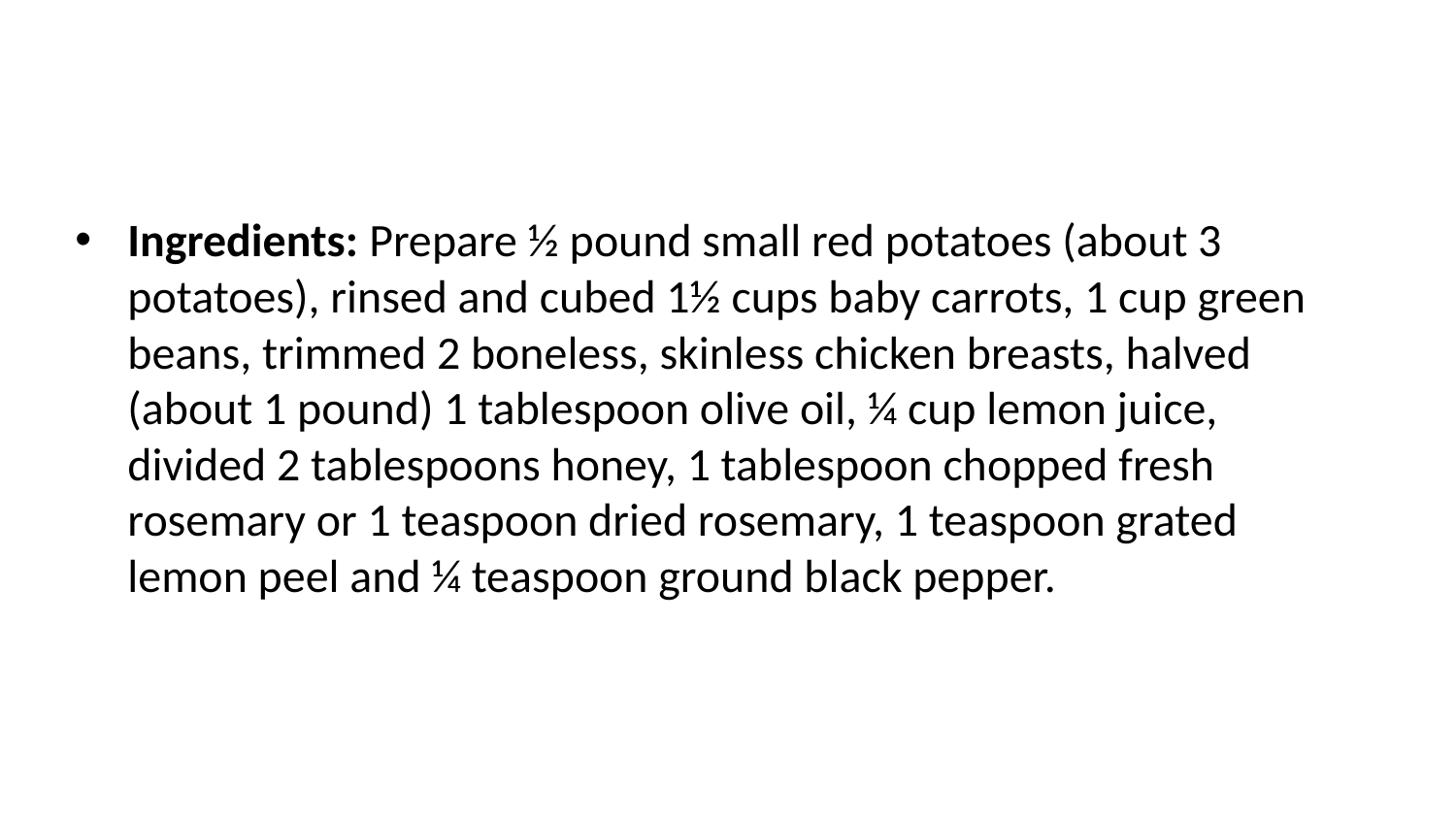

Ingredients: Prepare ½ pound small red potatoes (about 3 potatoes), rinsed and cubed 1½ cups baby carrots, 1 cup green beans, trimmed 2 boneless, skinless chicken breasts, halved (about 1 pound) 1 tablespoon olive oil, ¼ cup lemon juice, divided 2 tablespoons honey, 1 tablespoon chopped fresh rosemary or 1 teaspoon dried rosemary, 1 teaspoon grated lemon peel and ¼ teaspoon ground black pepper.